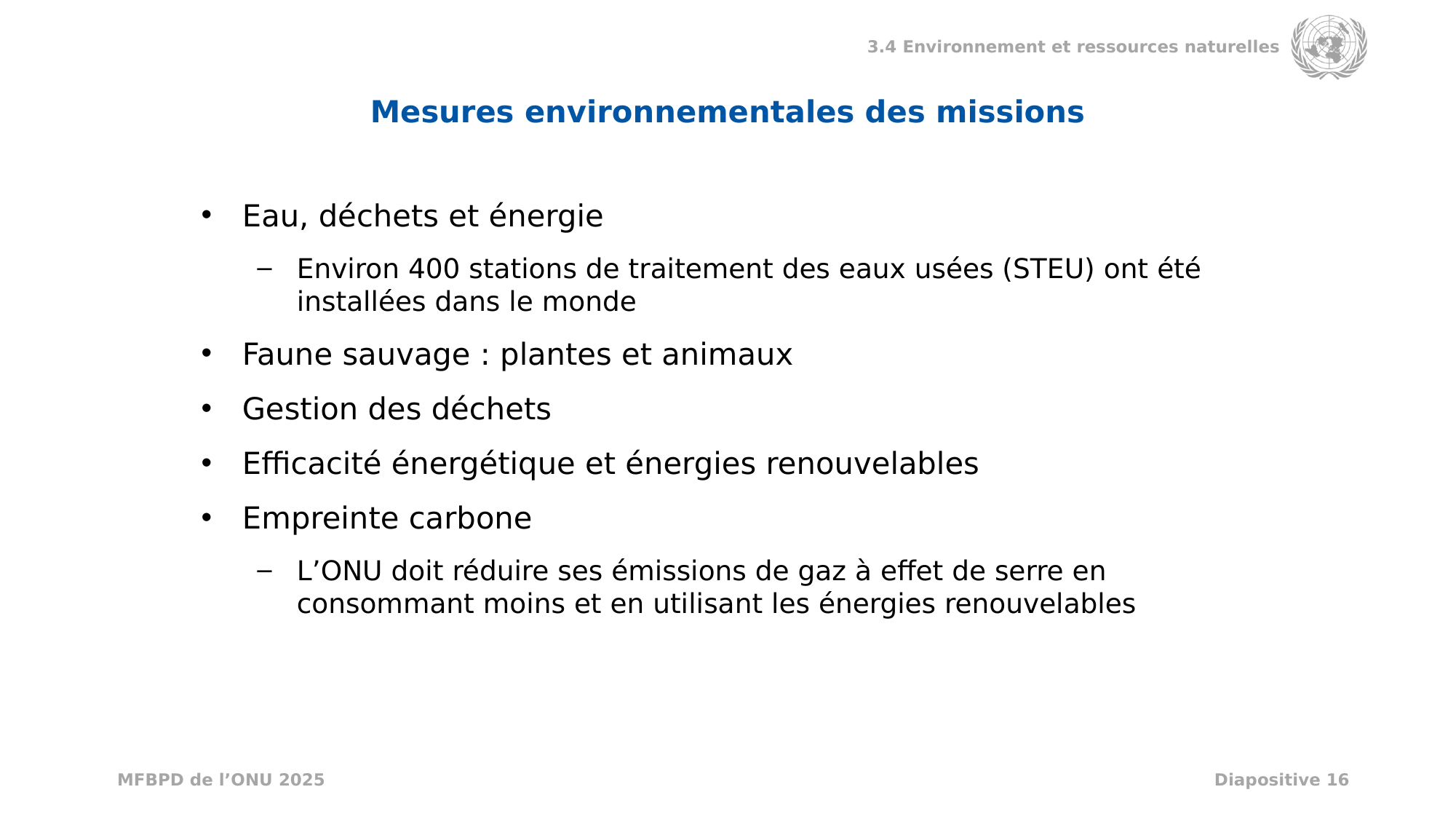

Mesures environnementales des missions
Eau, déchets et énergie
Environ 400 stations de traitement des eaux usées (STEU) ont été installées dans le monde
Faune sauvage : plantes et animaux
Gestion des déchets
Efficacité énergétique et énergies renouvelables
Empreinte carbone
L’ONU doit réduire ses émissions de gaz à effet de serre en consommant moins et en utilisant les énergies renouvelables